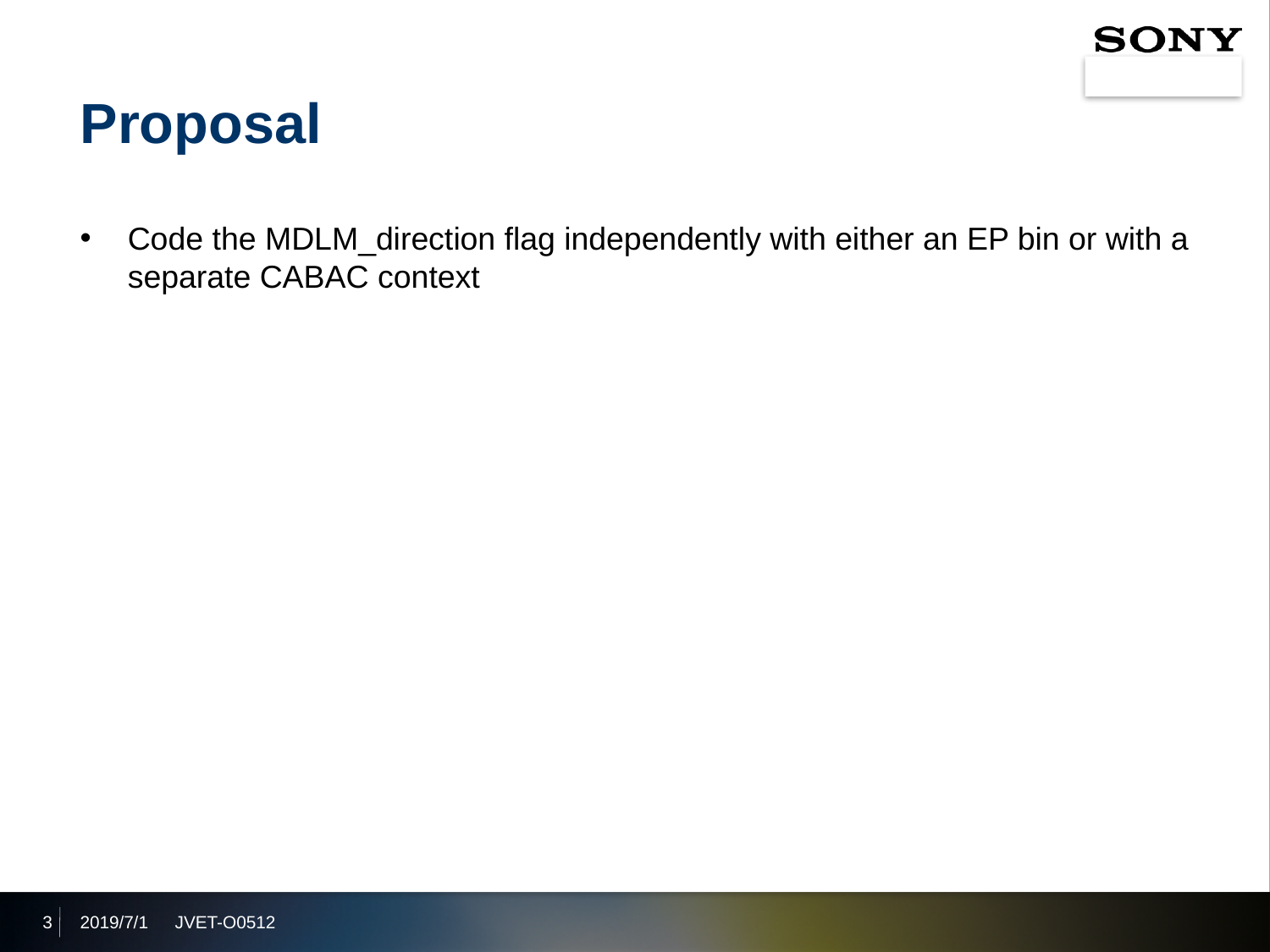

# Proposal

Code the MDLM_direction flag independently with either an EP bin or with a separate CABAC context
3
2019/7/1
JVET-O0512